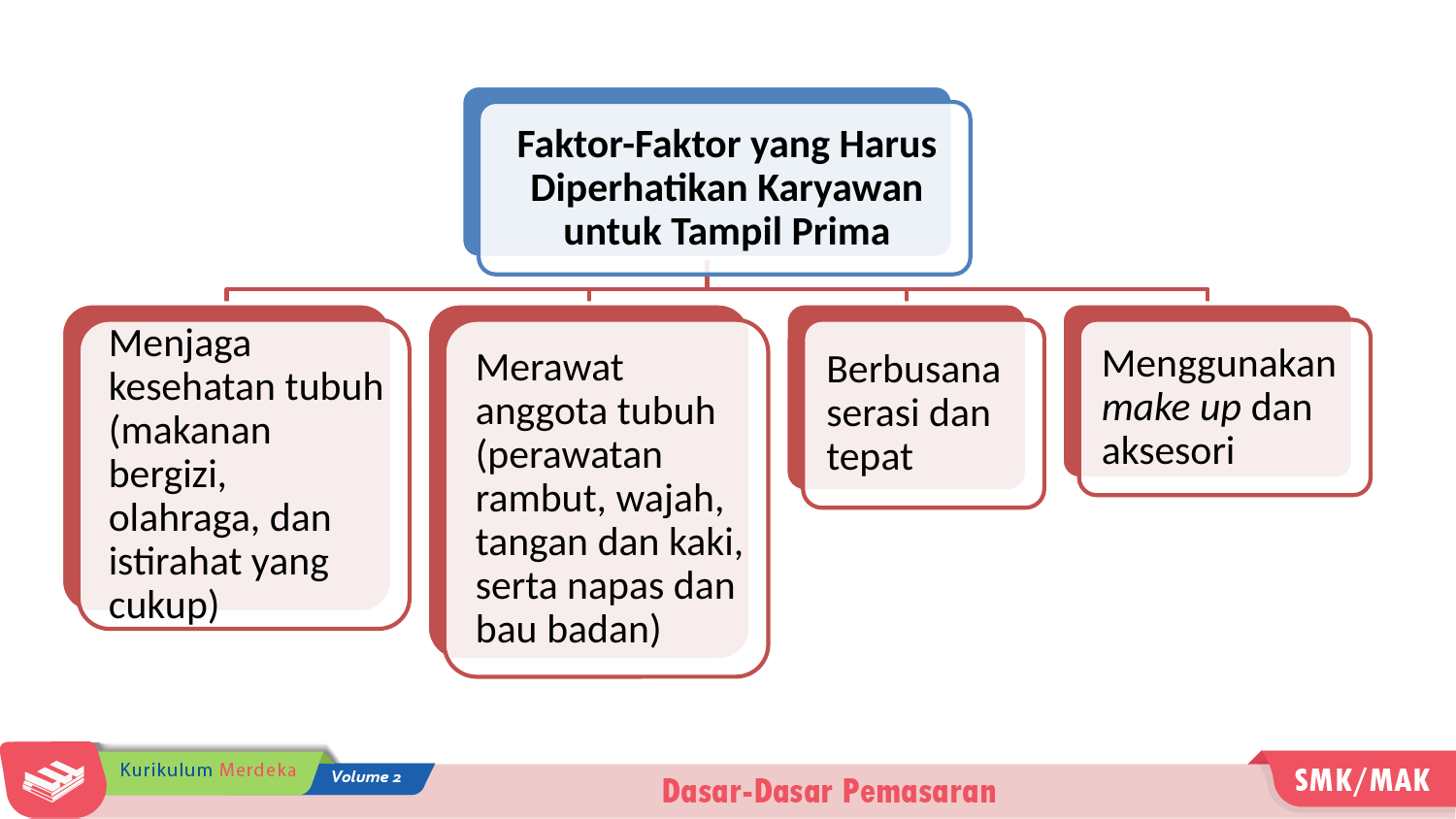

Faktor-Faktor yang Harus Diperhatikan Karyawan untuk Tampil Prima
Menjaga kesehatan tubuh (makanan bergizi, olahraga, dan istirahat yang cukup)
Merawat anggota tubuh (perawatan rambut, wajah, tangan dan kaki, serta napas dan bau badan)
Berbusana serasi dan tepat
Menggunakan make up dan aksesori